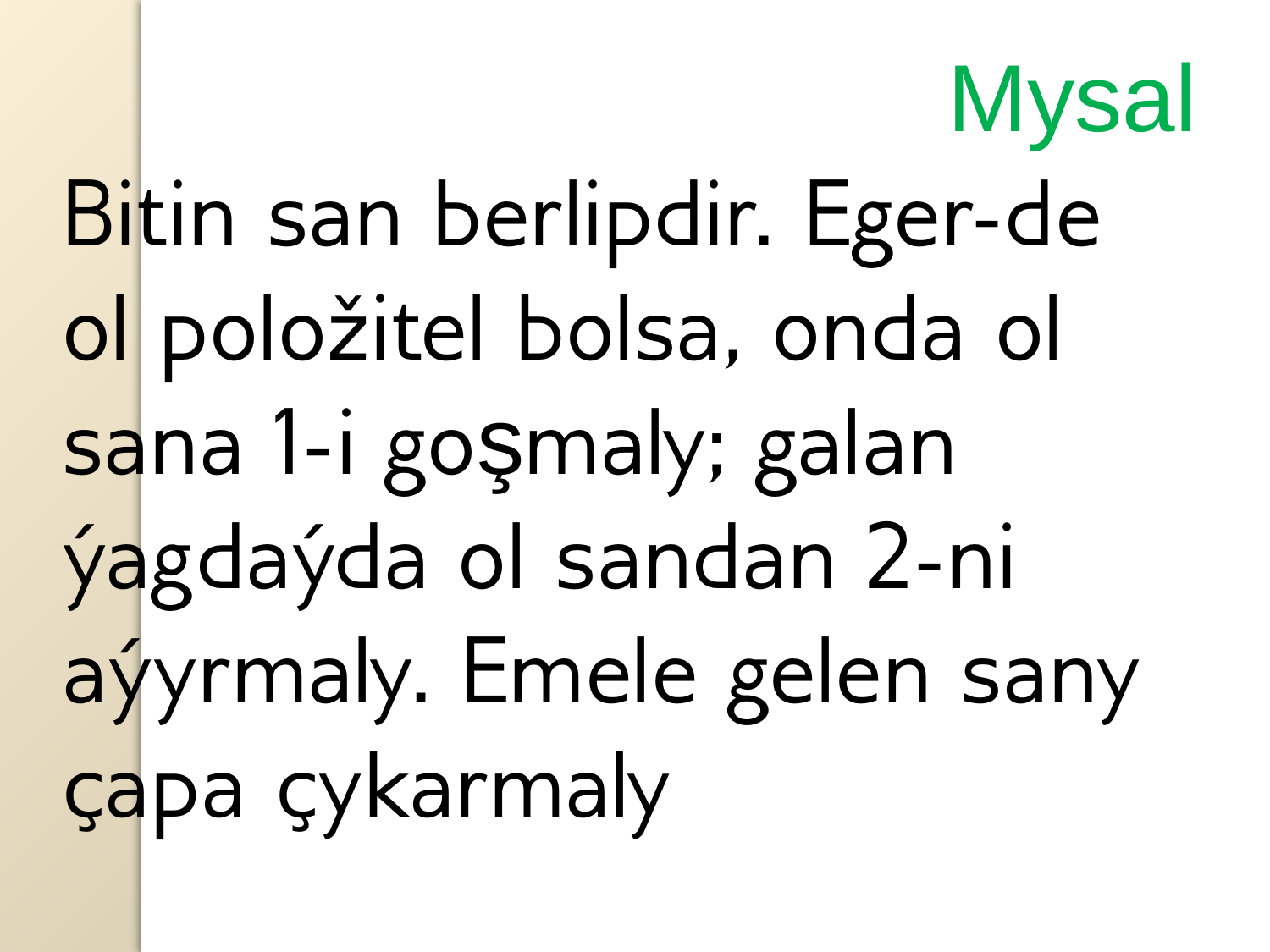

Mysal
Bitin san berlipdir. Eger-de ol položitel bolsa, onda ol sana 1-i goşmaly; galan ýagdaýda ol sandan 2-ni aýyrmaly. Emele gelen sany çapa çykarmaly